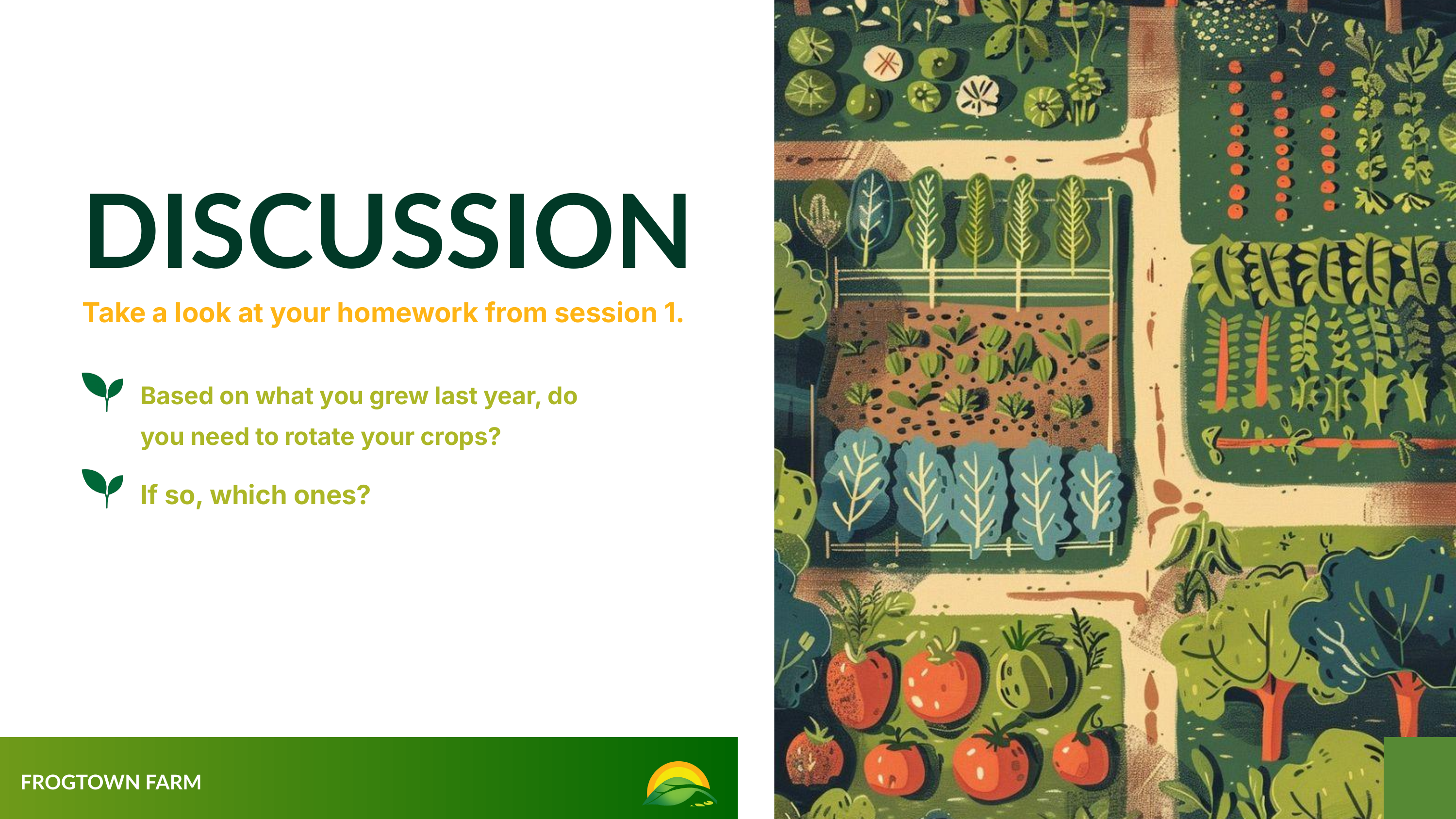

DISCUSSION
Take a look at your homework from session 1.
Based on what you grew last year, do you need to rotate your crops?

If so, which ones?

FROGTOWN FARM